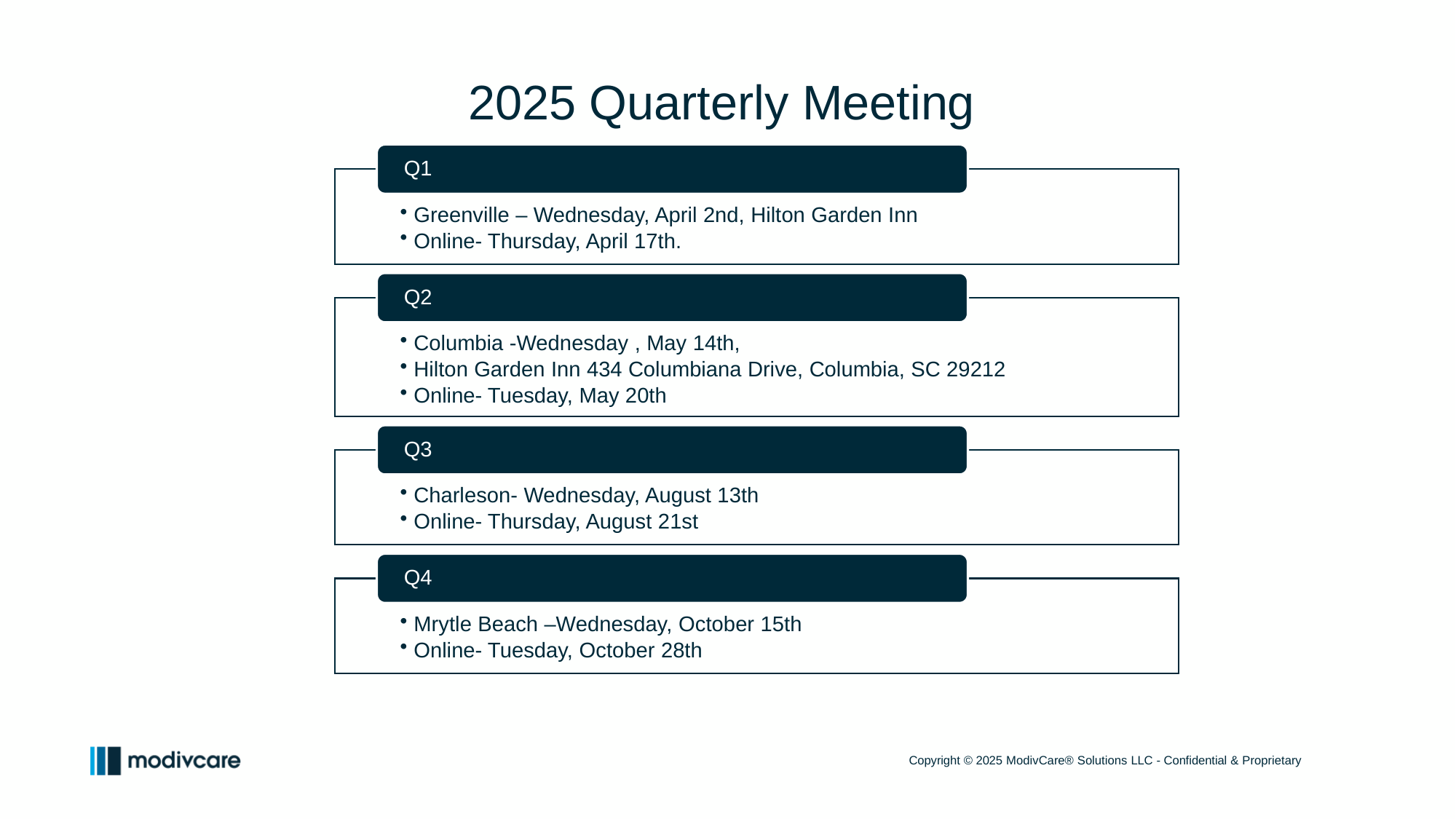

# 2025 Quarterly Meeting
​Greenville – Wednesday, April 2nd, Hilton Garden Inn
Online- Thursday, April 17th.
Q1
​Columbia -Wednesday , May 14th,
Hilton Garden Inn 434 Columbiana Drive, Columbia, SC 29212
Online- Tuesday, May 20th
Q2​
Charleson- Wednesday, August 13th
Online- Thursday, August 21st
Q3
​Mrytle Beach –Wednesday, October 15th
Online- Tuesday, October 28th
Q4